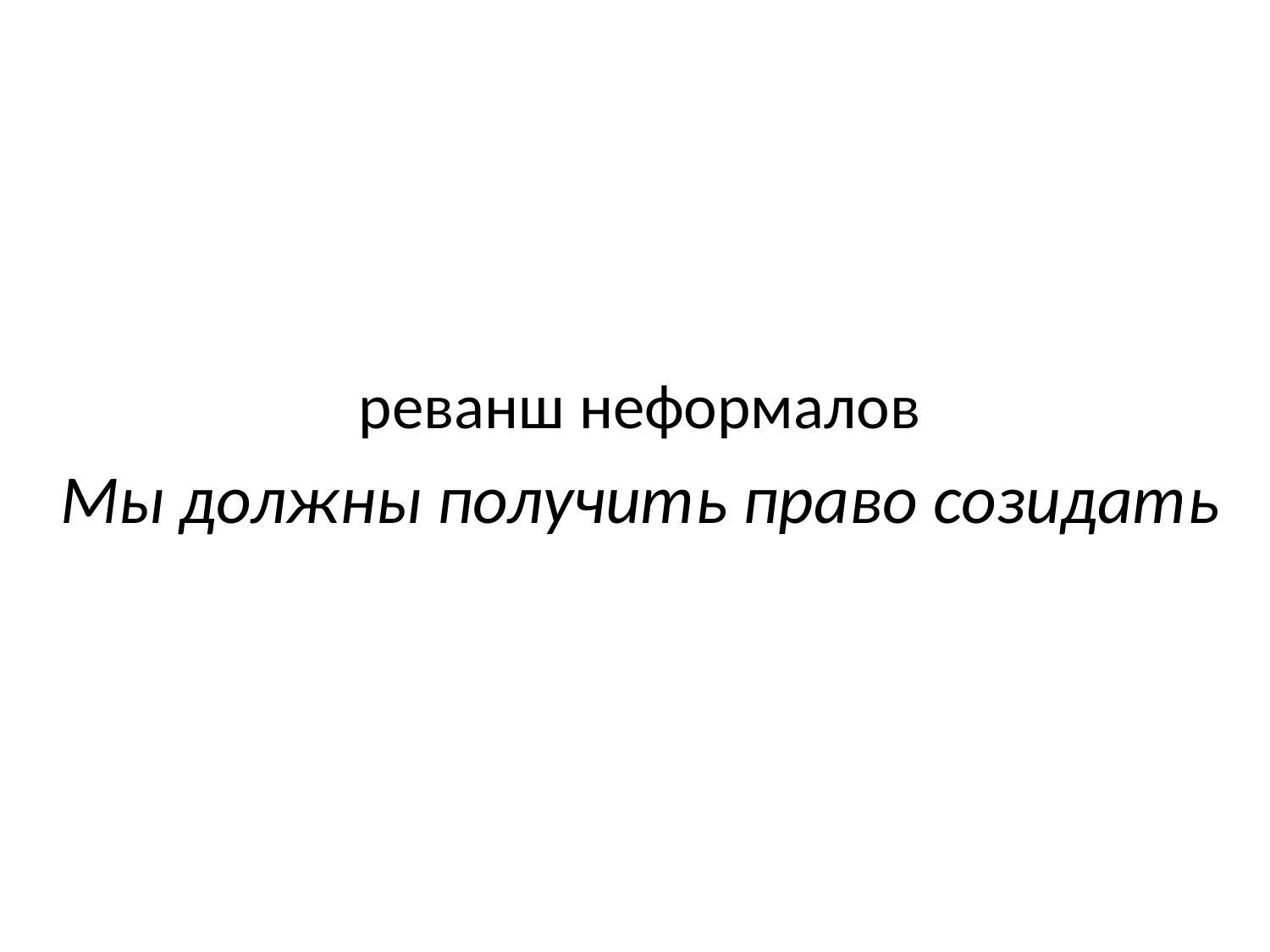

реванш неформалов
Мы должны получить право созидать